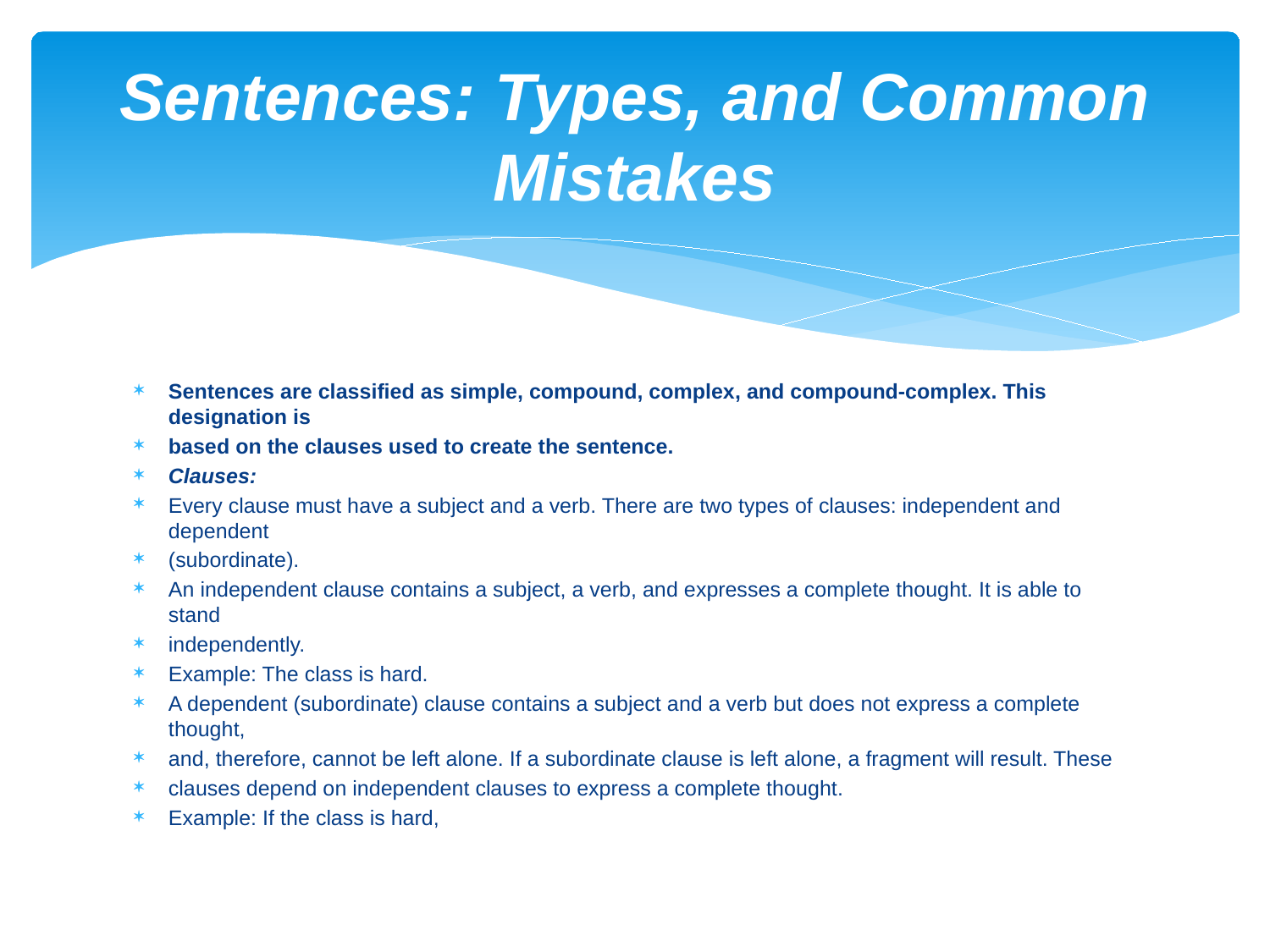

# Sentences: Types, and Common Mistakes
Sentences are classified as simple, compound, complex, and compound-complex. This designation is
based on the clauses used to create the sentence.
Clauses:
Every clause must have a subject and a verb. There are two types of clauses: independent and dependent
(subordinate).
An independent clause contains a subject, a verb, and expresses a complete thought. It is able to stand
independently.
Example: The class is hard.
A dependent (subordinate) clause contains a subject and a verb but does not express a complete thought,
and, therefore, cannot be left alone. If a subordinate clause is left alone, a fragment will result. These
clauses depend on independent clauses to express a complete thought.
Example: If the class is hard,